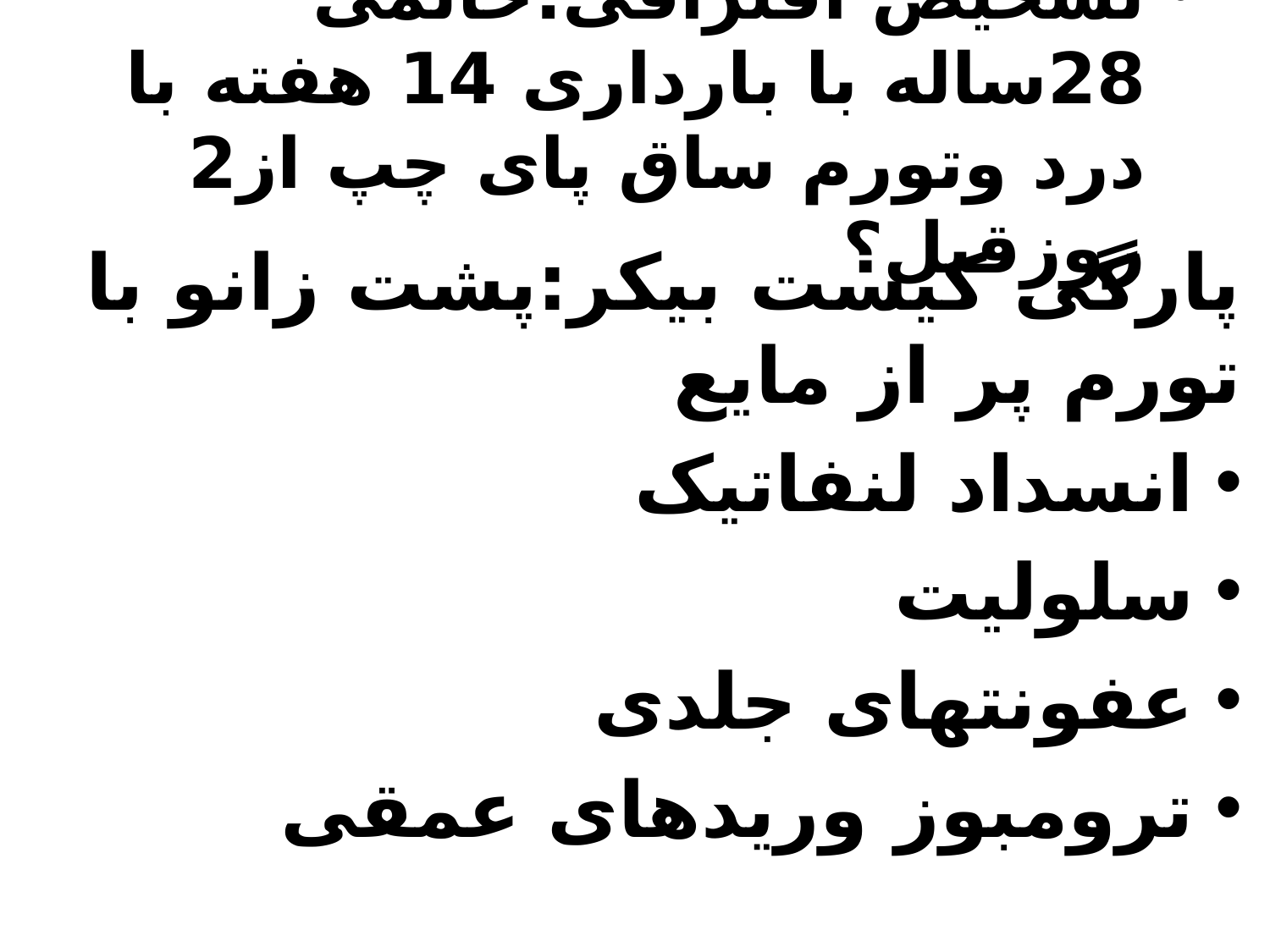

# تشخیص افتراقی:خانمی 28ساله با بارداری 14 هفته با درد وتورم ساق پای چپ از2 روزقبل؟
پارگی کیست بیکر:پشت زانو با تورم پر از مایع
انسداد لنفاتیک
سلولیت
عفونتهای جلدی
ترومبوز وریدهای عمقی